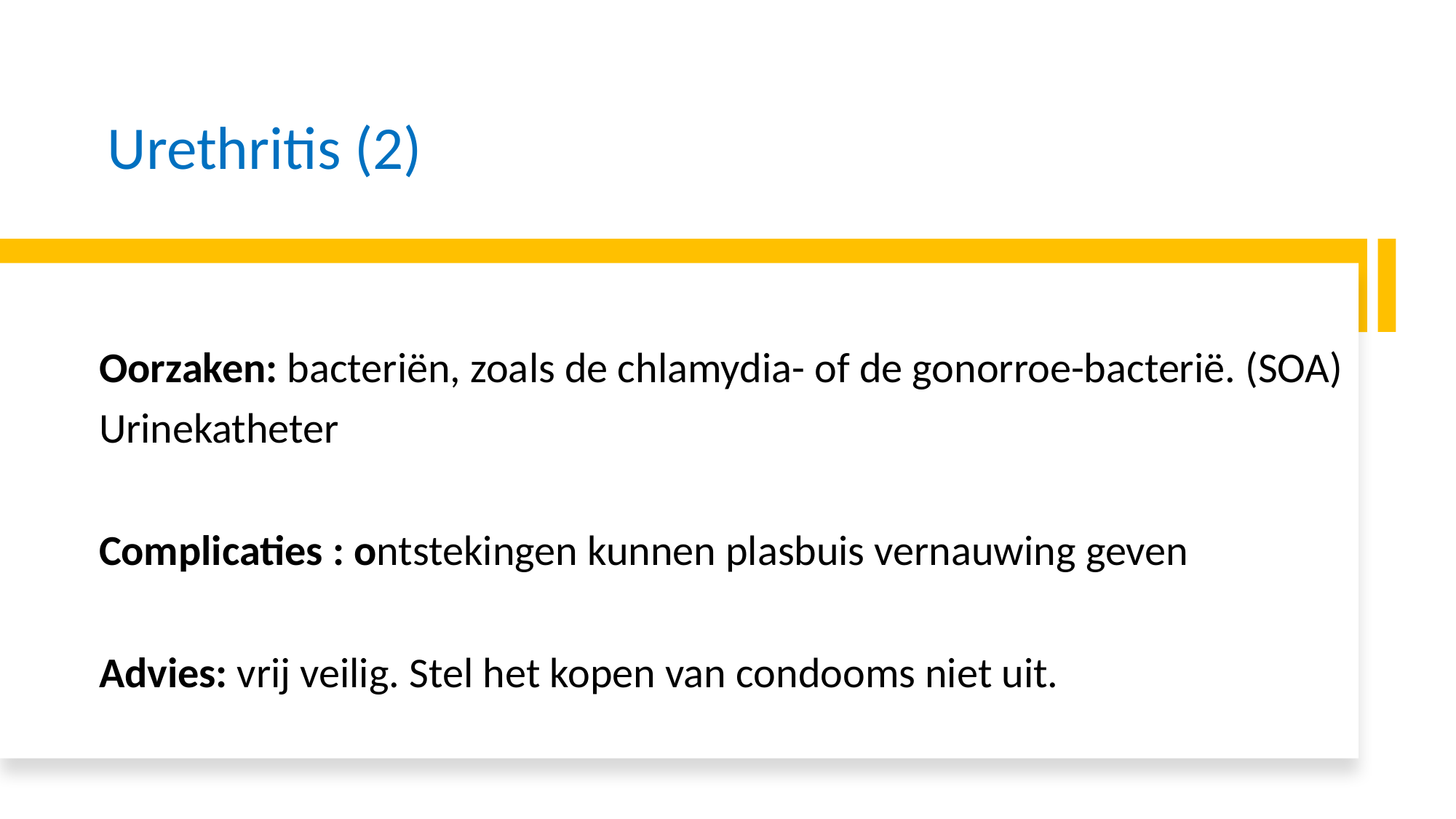

# Urethritis (2)

Oorzaken: bacteriën, zoals de chlamydia- of de gonorroe-bacterië. (SOA)
Urinekatheter

Complicaties : ontstekingen kunnen plasbuis vernauwing geven

Advies: vrij veilig. Stel het kopen van condooms niet uit.